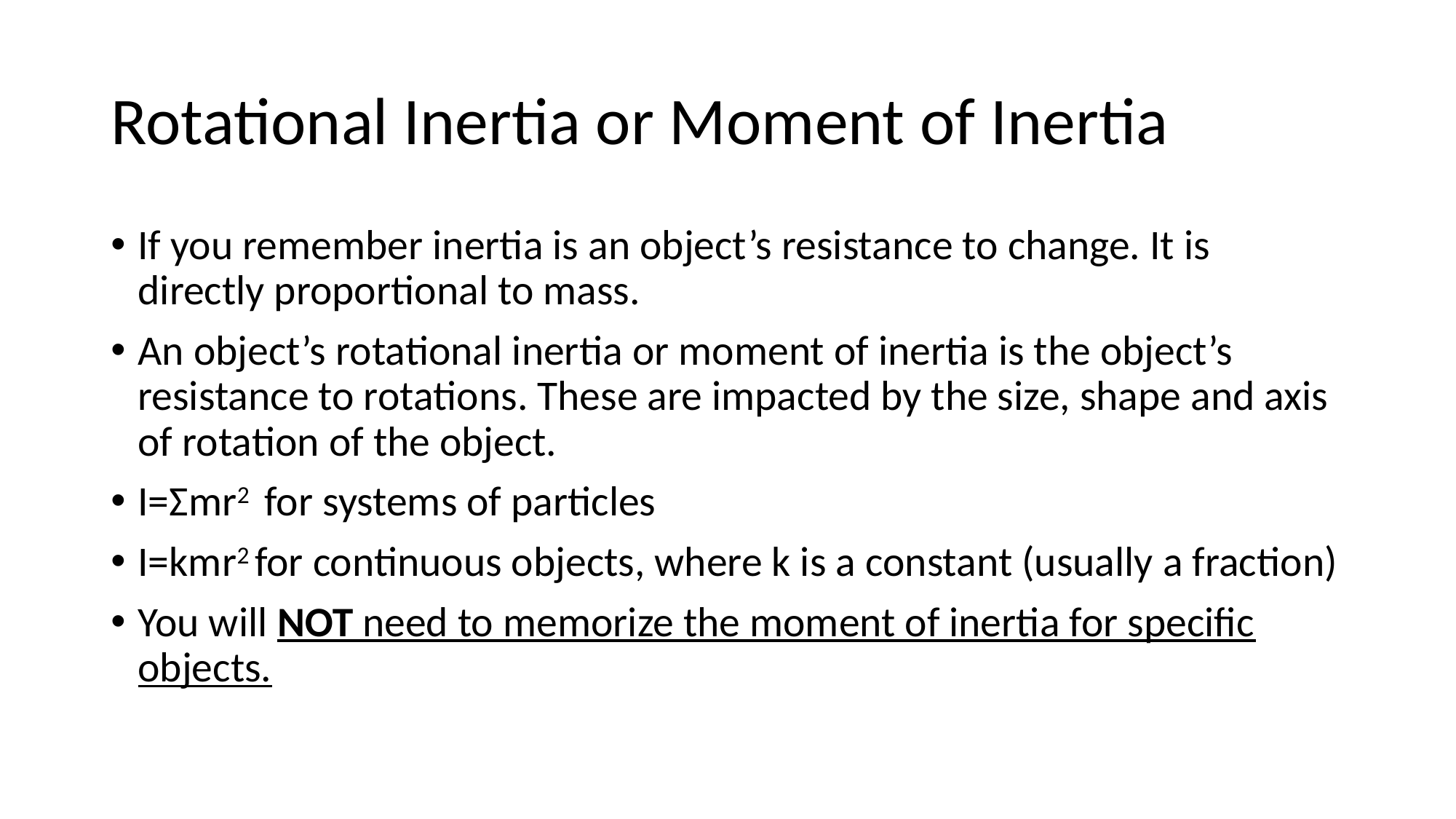

# Rotational Inertia or Moment of Inertia
If you remember inertia is an object’s resistance to change. It is directly proportional to mass.
An object’s rotational inertia or moment of inertia is the object’s resistance to rotations. These are impacted by the size, shape and axis of rotation of the object.
I=Ʃmr2  for systems of particles
I=kmr2 for continuous objects, where k is a constant (usually a fraction)
You will NOT need to memorize the moment of inertia for specific objects.